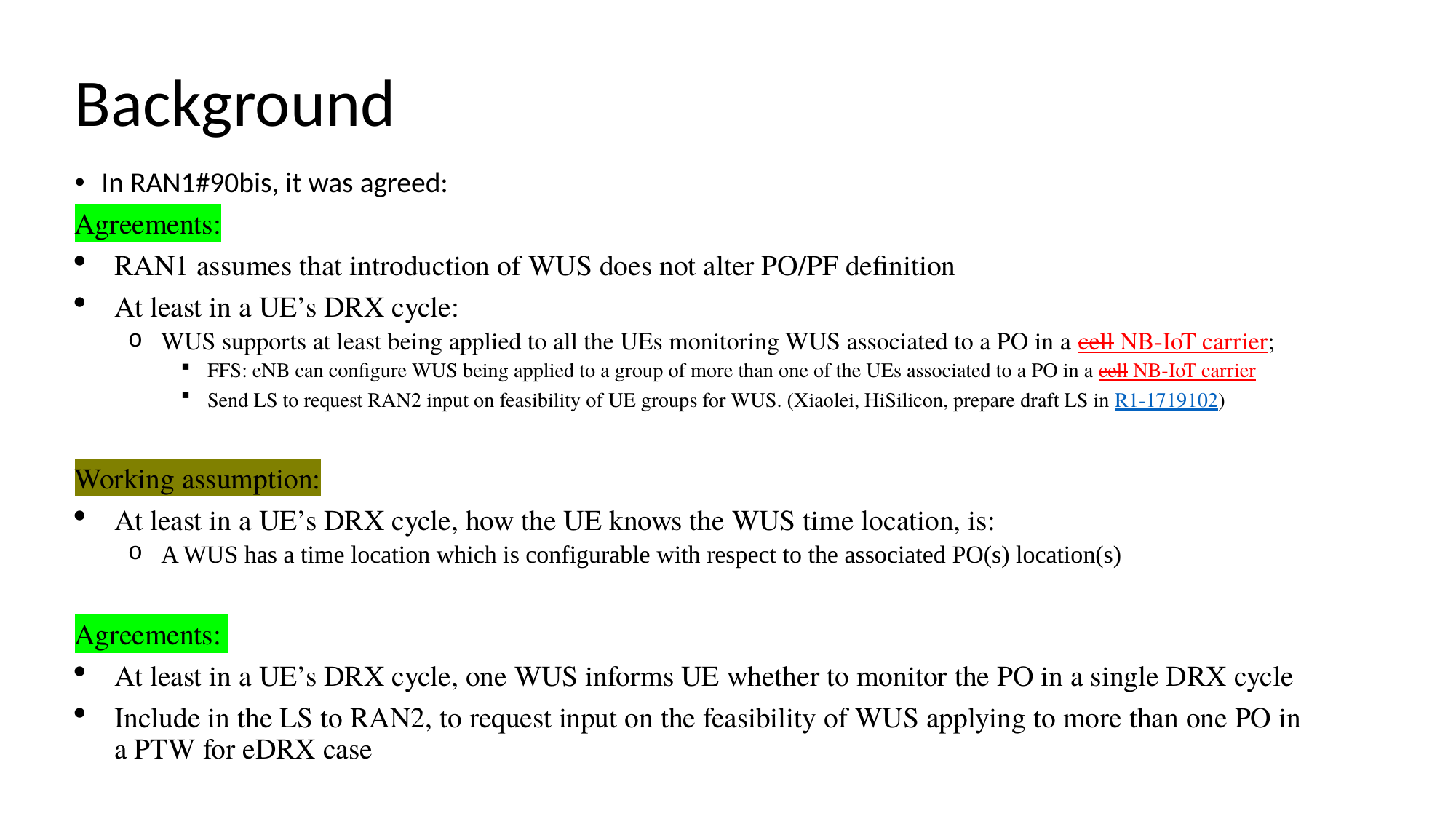

# Background
In RAN1#90bis, it was agreed:
Agreements:
RAN1 assumes that introduction of WUS does not alter PO/PF definition
At least in a UE’s DRX cycle:
WUS supports at least being applied to all the UEs monitoring WUS associated to a PO in a cell NB-IoT carrier;
FFS: eNB can configure WUS being applied to a group of more than one of the UEs associated to a PO in a cell NB-IoT carrier
Send LS to request RAN2 input on feasibility of UE groups for WUS. (Xiaolei, HiSilicon, prepare draft LS in R1-1719102)

Working assumption:
At least in a UE’s DRX cycle, how the UE knows the WUS time location, is:
A WUS has a time location which is configurable with respect to the associated PO(s) location(s)

Agreements:
At least in a UE’s DRX cycle, one WUS informs UE whether to monitor the PO in a single DRX cycle
Include in the LS to RAN2, to request input on the feasibility of WUS applying to more than one PO in a PTW for eDRX case